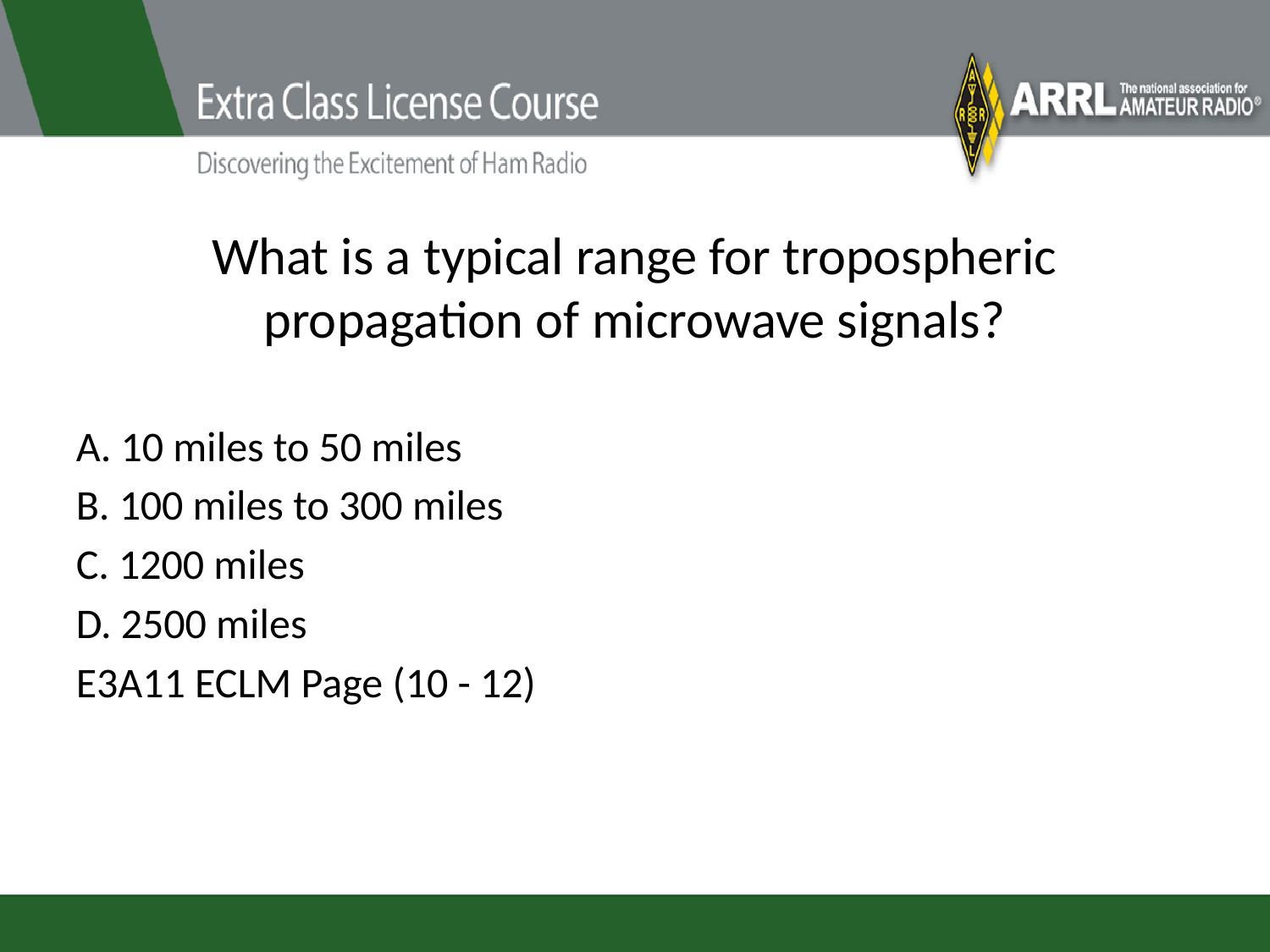

# What is a typical range for tropospheric propagation of microwave signals?
A. 10 miles to 50 miles
B. 100 miles to 300 miles
C. 1200 miles
D. 2500 miles
E3A11 ECLM Page (10 - 12)